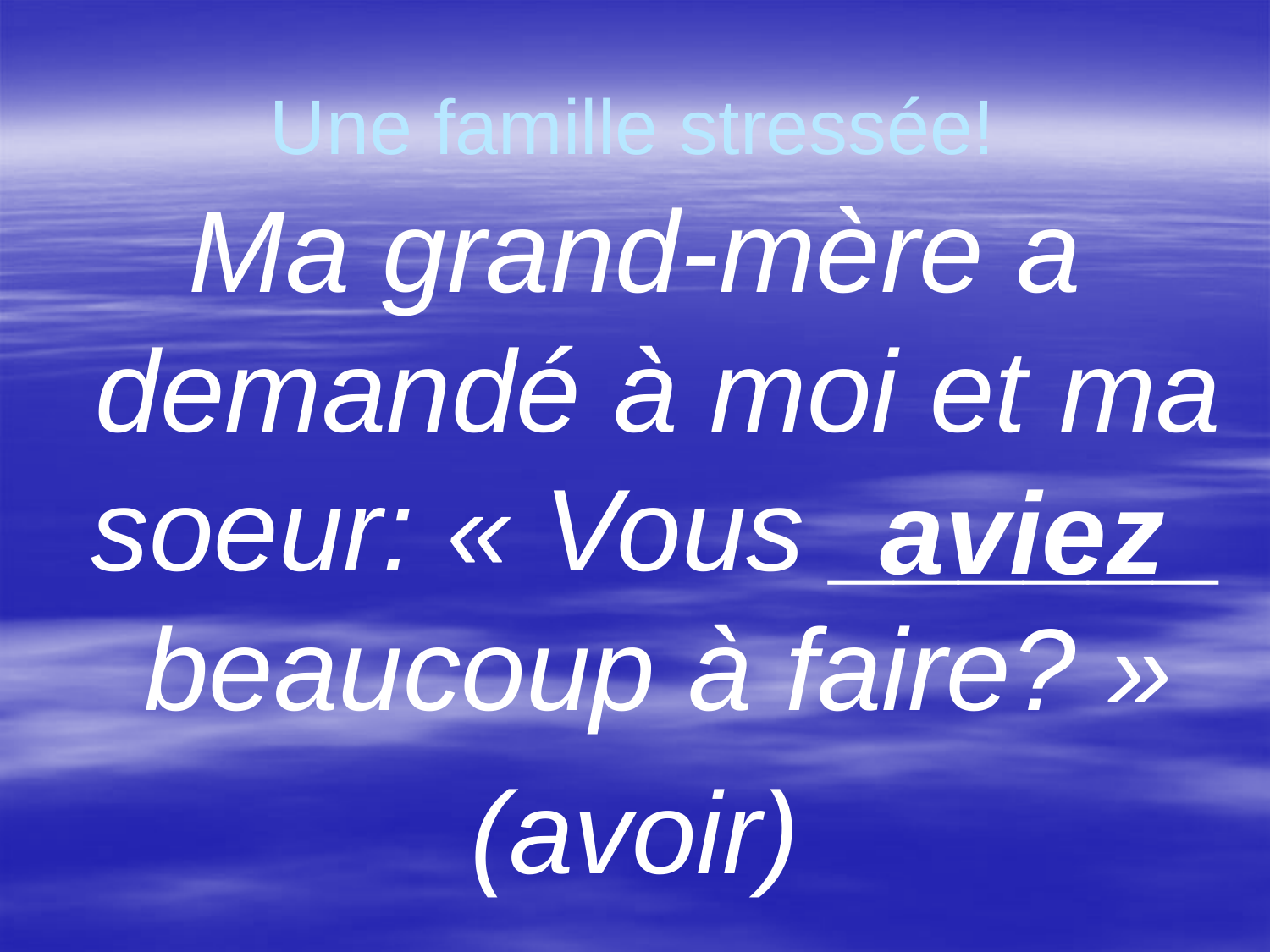

# Une famille stressée!
Ma grand-mère a demandé à moi et ma soeur: « Vous ______ beaucoup à faire? »
(avoir)
aviez